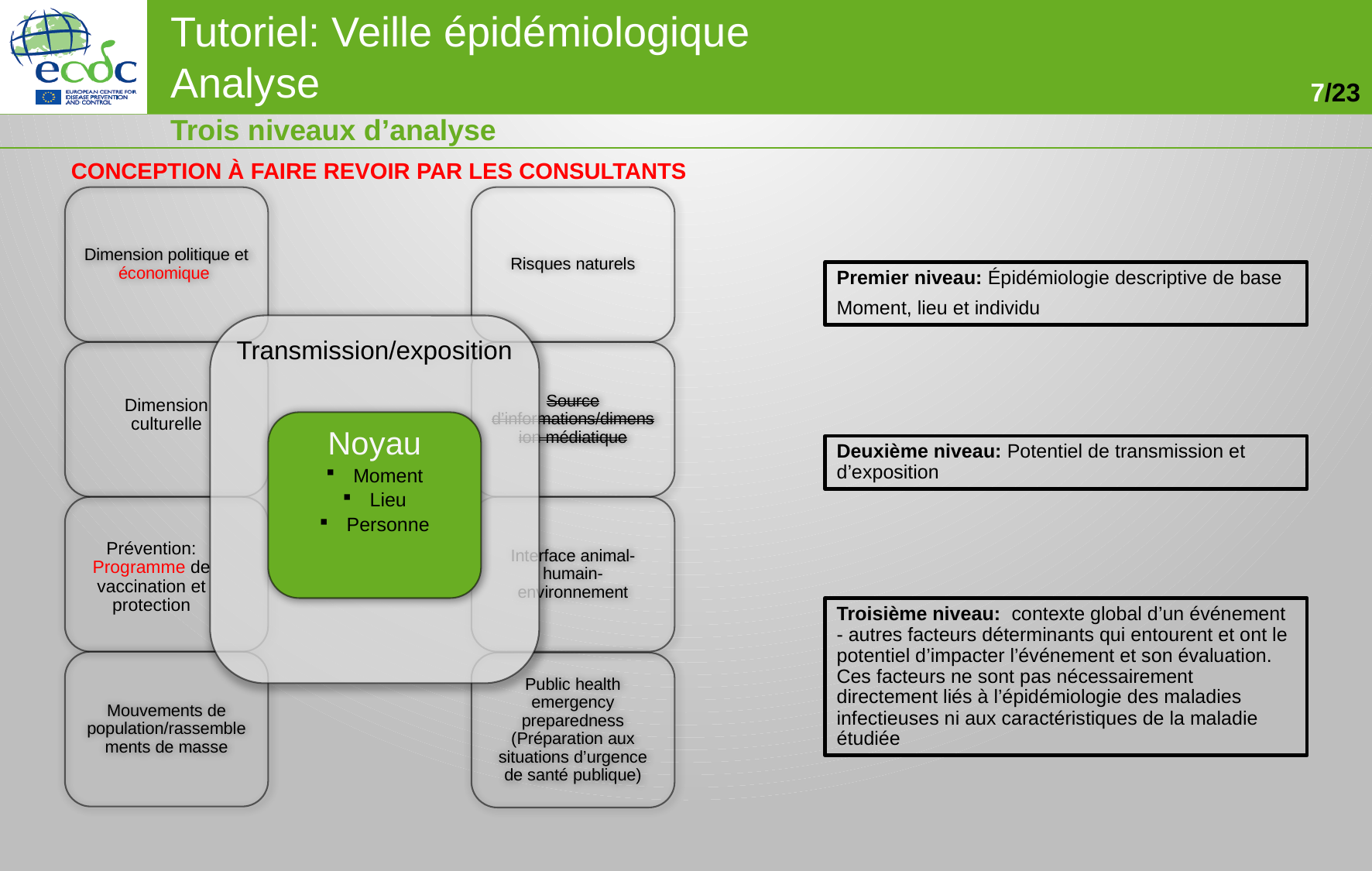

Trois niveaux d’analyse
CONCEPTION À FAIRE REVOIR PAR LES CONSULTANTS
Dimension politique et économique
Risques naturels
Premier niveau: Épidémiologie descriptive de base
Moment, lieu et individu
Transmission/exposition

Source d’informations/dimension médiatique
Dimension culturelle
Noyau
 Moment
 Lieu
 Personne
Deuxième niveau: Potentiel de transmission et d’exposition

Interface animal-humain-environnement
Prévention: Programme de vaccination et protection
Troisième niveau:  contexte global d’un événement - autres facteurs déterminants qui entourent et ont le potentiel d’impacter l’événement et son évaluation. Ces facteurs ne sont pas nécessairement directement liés à l’épidémiologie des maladies infectieuses ni aux caractéristiques de la maladie étudiée
Mouvements de population/rassemblements de masse
Public health emergency preparedness (Préparation aux situations d’urgence de santé publique)